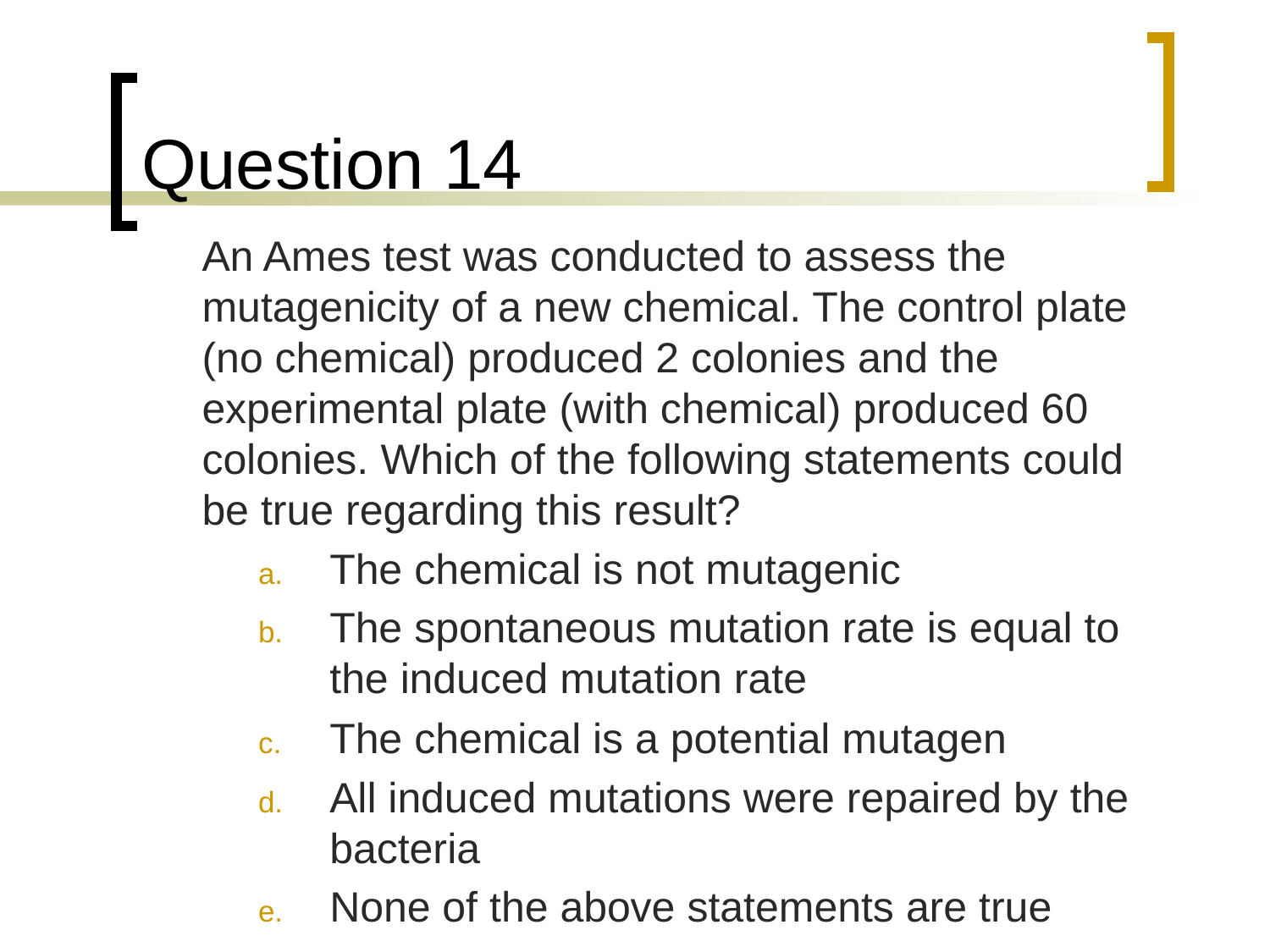

# Question 14
	An Ames test was conducted to assess the mutagenicity of a new chemical. The control plate (no chemical) produced 2 colonies and the experimental plate (with chemical) produced 60 colonies. Which of the following statements could be true regarding this result?
The chemical is not mutagenic
The spontaneous mutation rate is equal to the induced mutation rate
The chemical is a potential mutagen
All induced mutations were repaired by the bacteria
None of the above statements are true